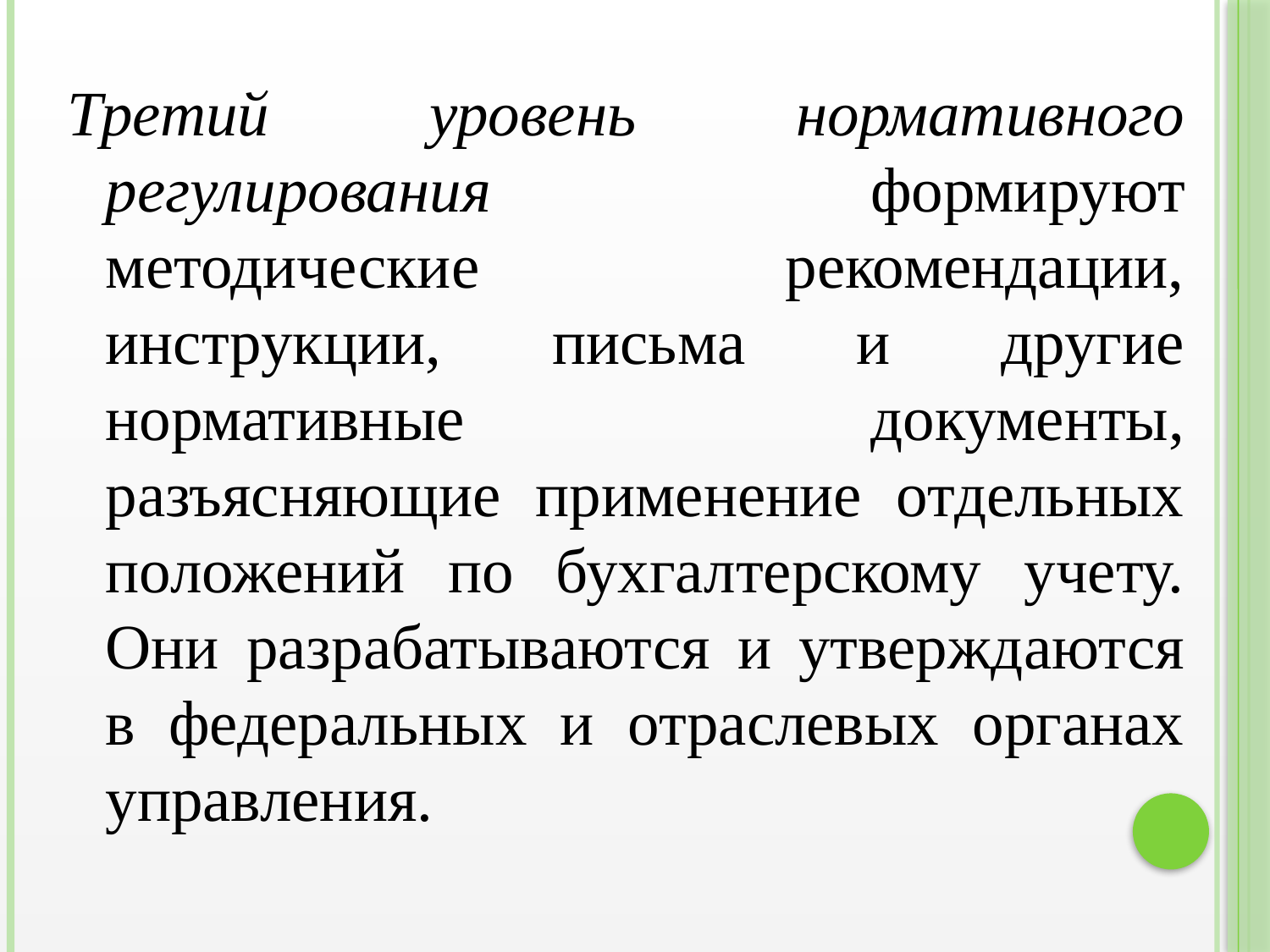

Третий уровень нормативного регулирования формируют методические рекомендации, инструкции, письма и другие нормативные документы, разъясняющие применение отдельных положений по бухгалтерскому учету. Они разрабатываются и утверждаются в федеральных и отраслевых органах управления.